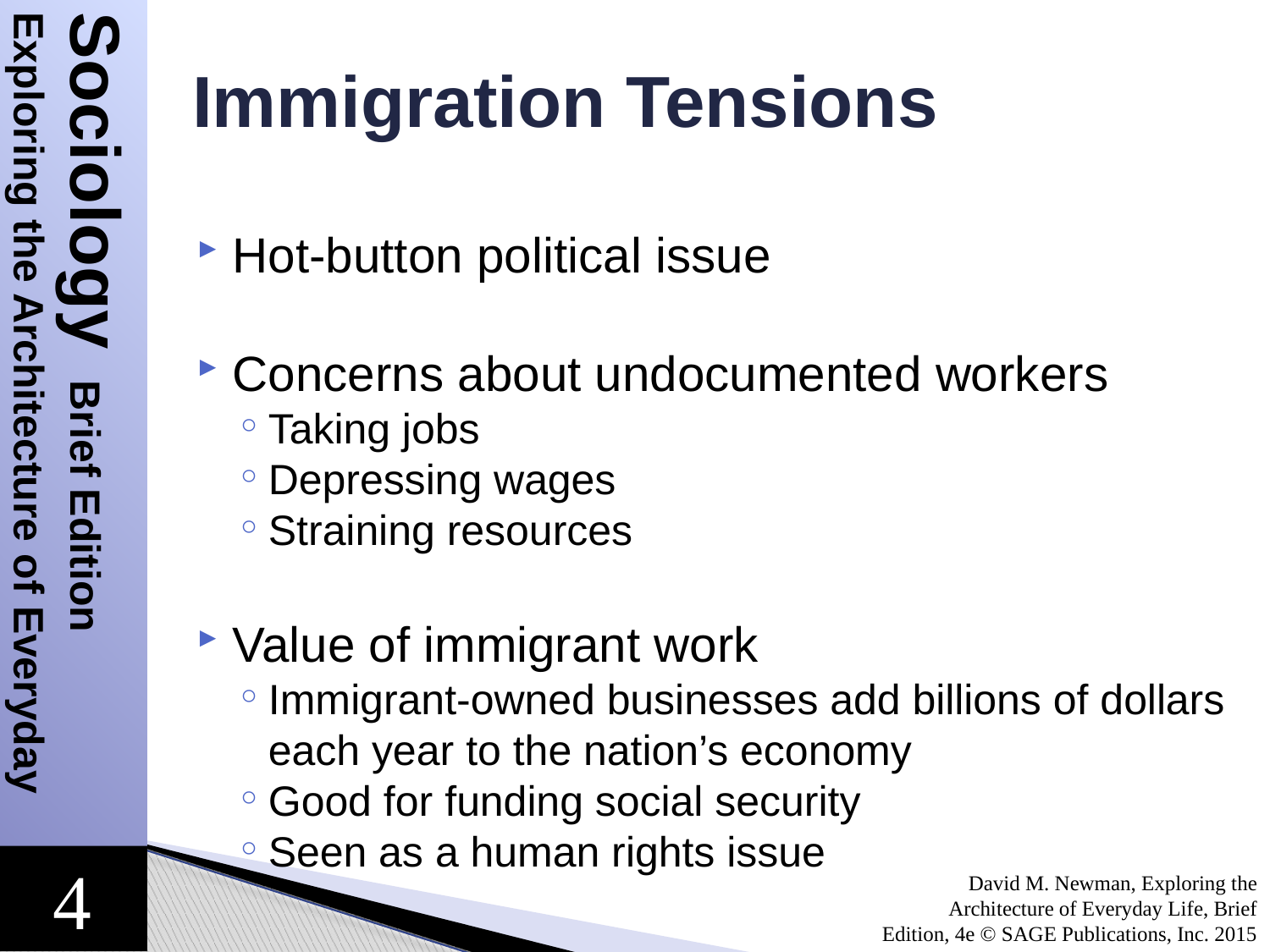

Immigration Tensions

Hot-button political issue

Concerns about undocumented workers
Taking jobs
Depressing wages
Straining resources

Value of immigrant work
Immigrant-owned businesses add billions of dollars each year to the nation’s economy
Good for funding social security
Seen as a human rights issue
David M. Newman, Exploring the Architecture of Everyday Life, Brief Edition, 4e © SAGE Publications, Inc. 2015